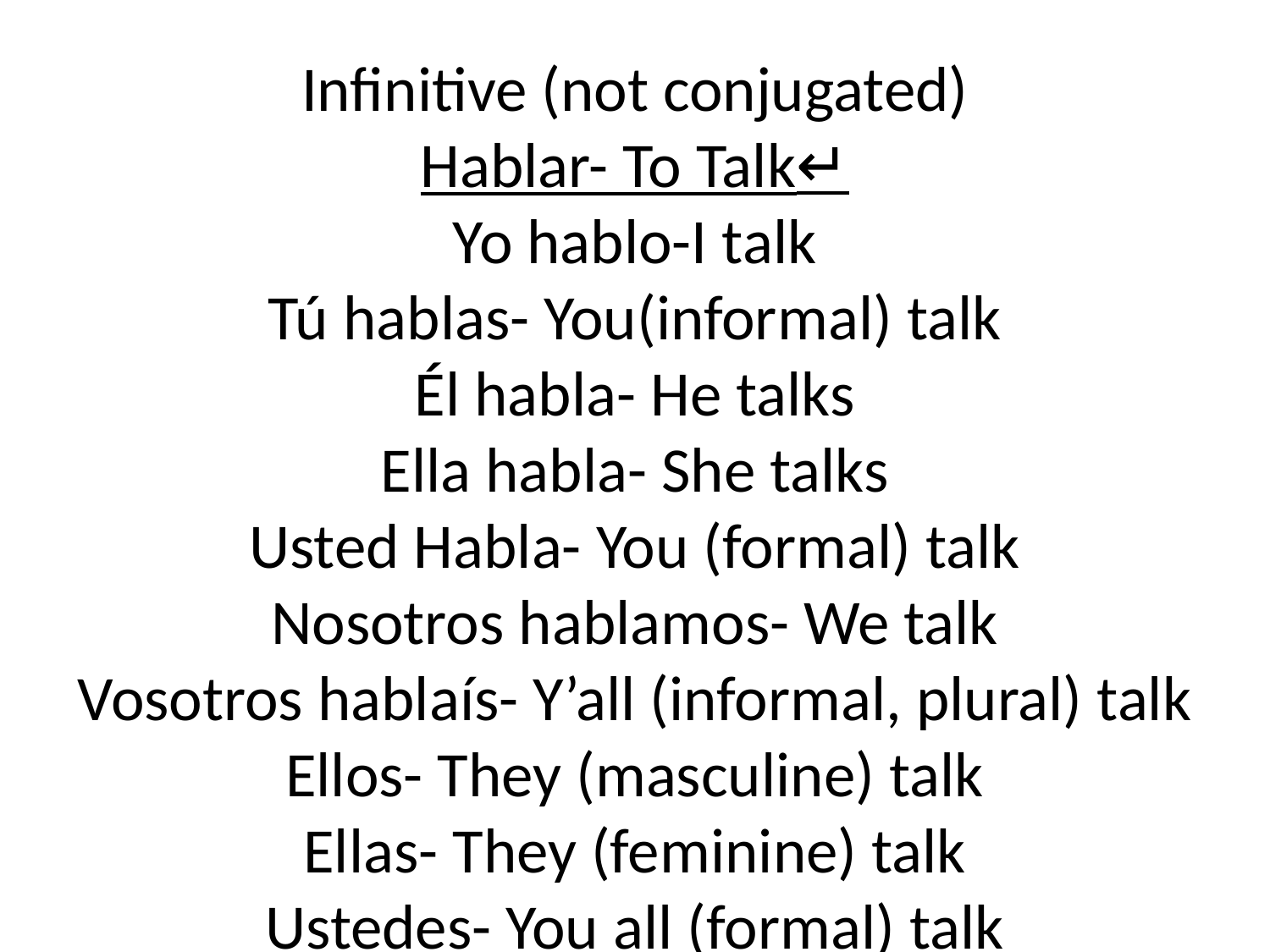

# Infinitive (not conjugated) Hablar- To Talk↵ Yo hablo-I talk Tú hablas- You(informal) talk Él habla- He talks Ella habla- She talks Usted Habla- You (formal) talk Nosotros hablamos- We talk Vosotros hablaís- Y’all (informal, plural) talk Ellos- They (masculine) talk Ellas- They (feminine) talk Ustedes- You all (formal) talk